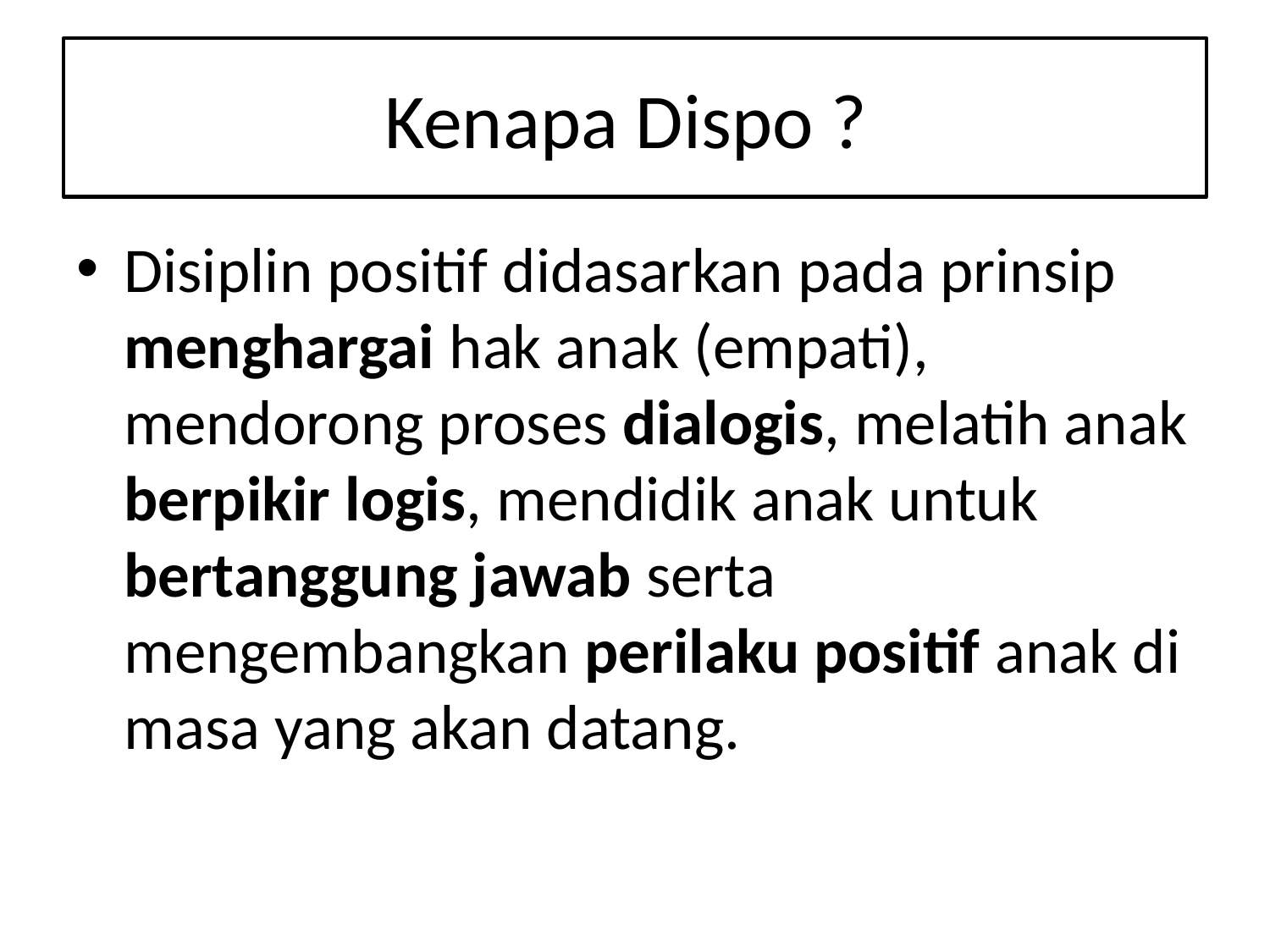

# Kenapa Dispo ?
Disiplin positif didasarkan pada prinsip menghargai hak anak (empati), mendorong proses dialogis, melatih anak berpikir logis, mendidik anak untuk bertanggung jawab serta mengembangkan perilaku positif anak di masa yang akan datang.